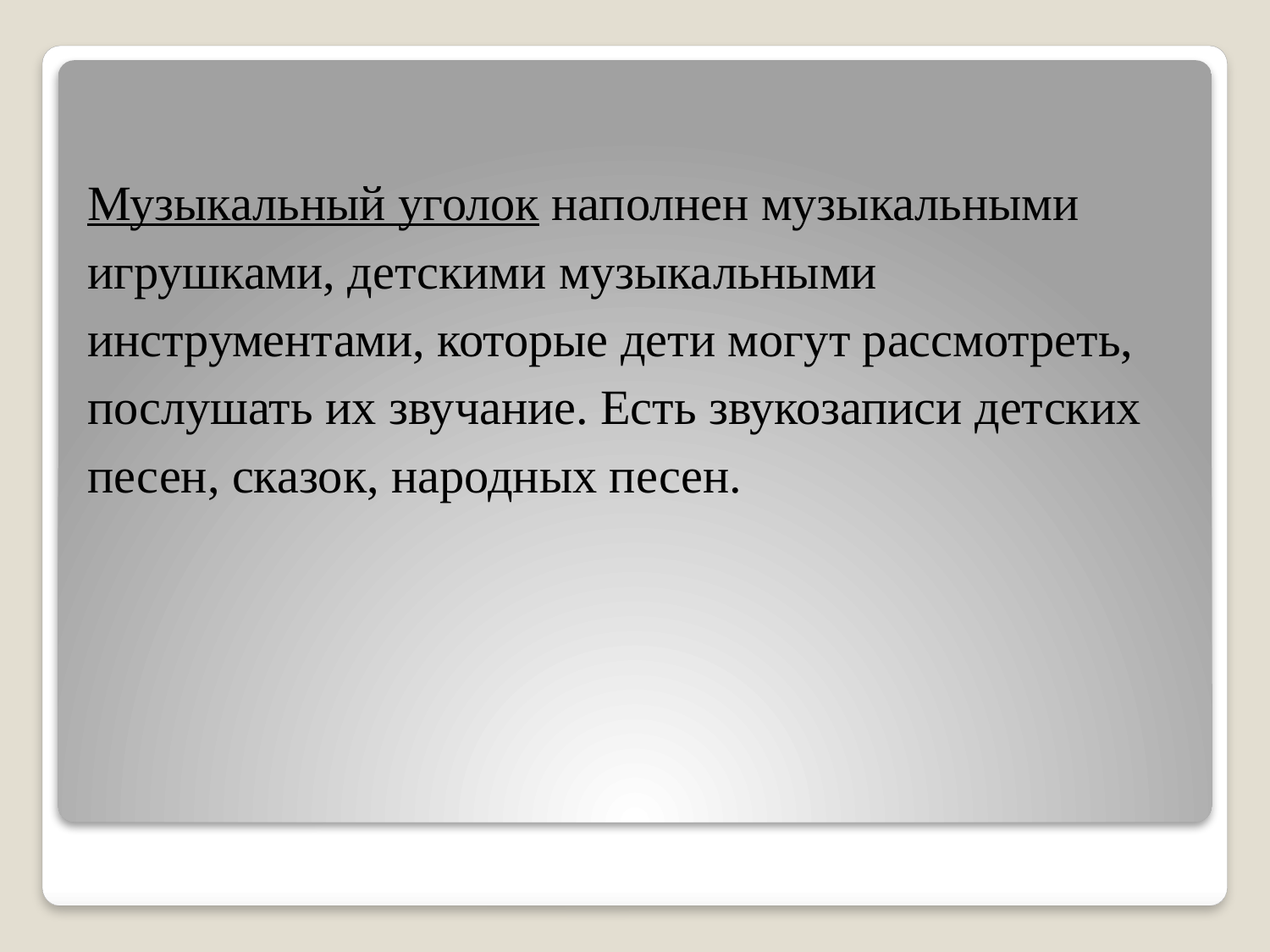

Музыкальный уголок наполнен музыкальными игрушками, детскими музыкальными инструментами, которые дети могут рассмотреть, послушать их звучание. Есть звукозаписи детских песен, сказок, народных песен.